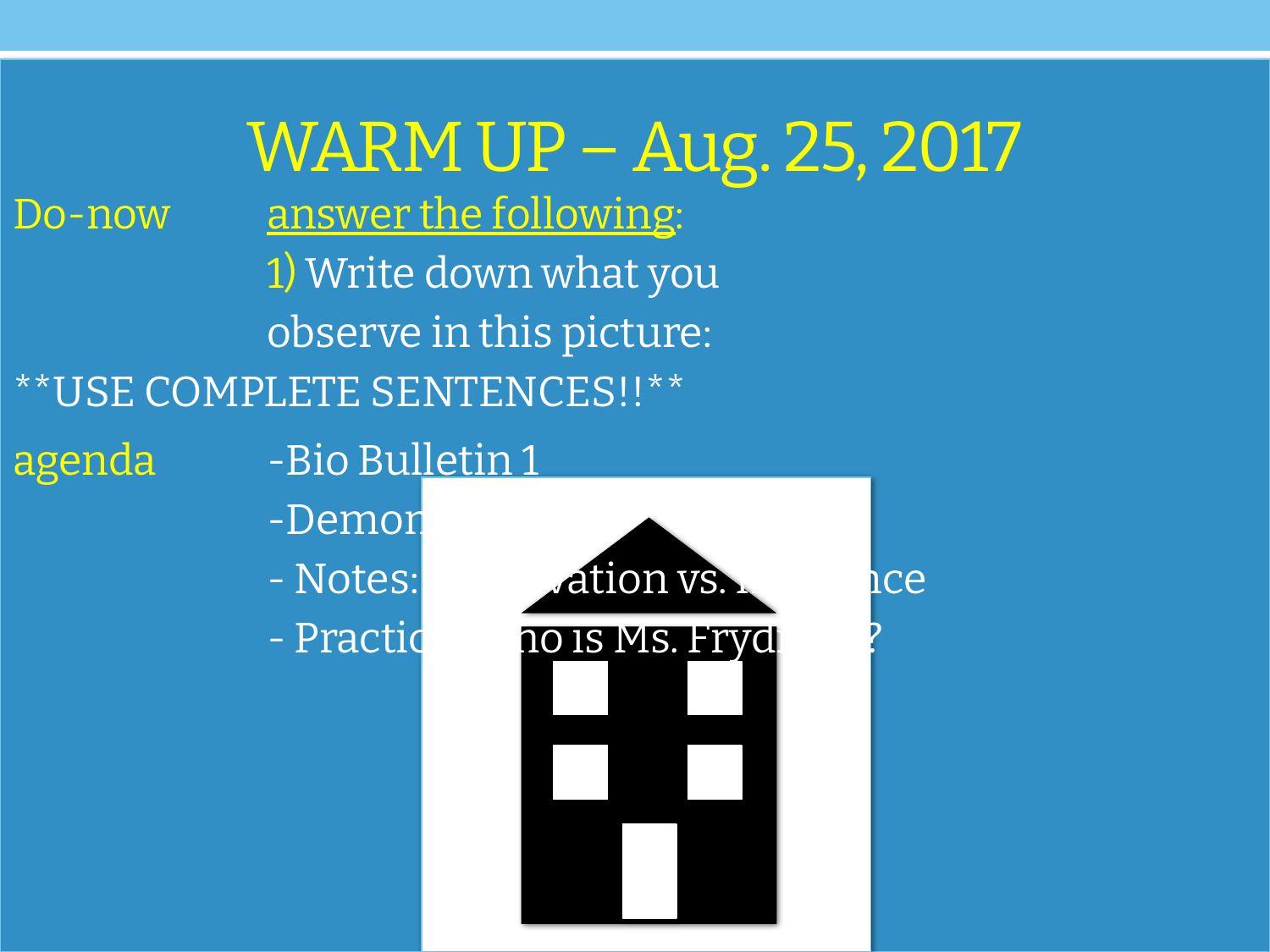

# WARM UP – Aug. 25, 2017
Do-now	answer the following:
		1) Write down what you
		observe in this picture:
**USE COMPLETE SENTENCES!!**
agenda	-Bio Bulletin 1
		-Demonstration
		- Notes: Observation vs. Inference
		- Practice: Who is Ms. Frydman?